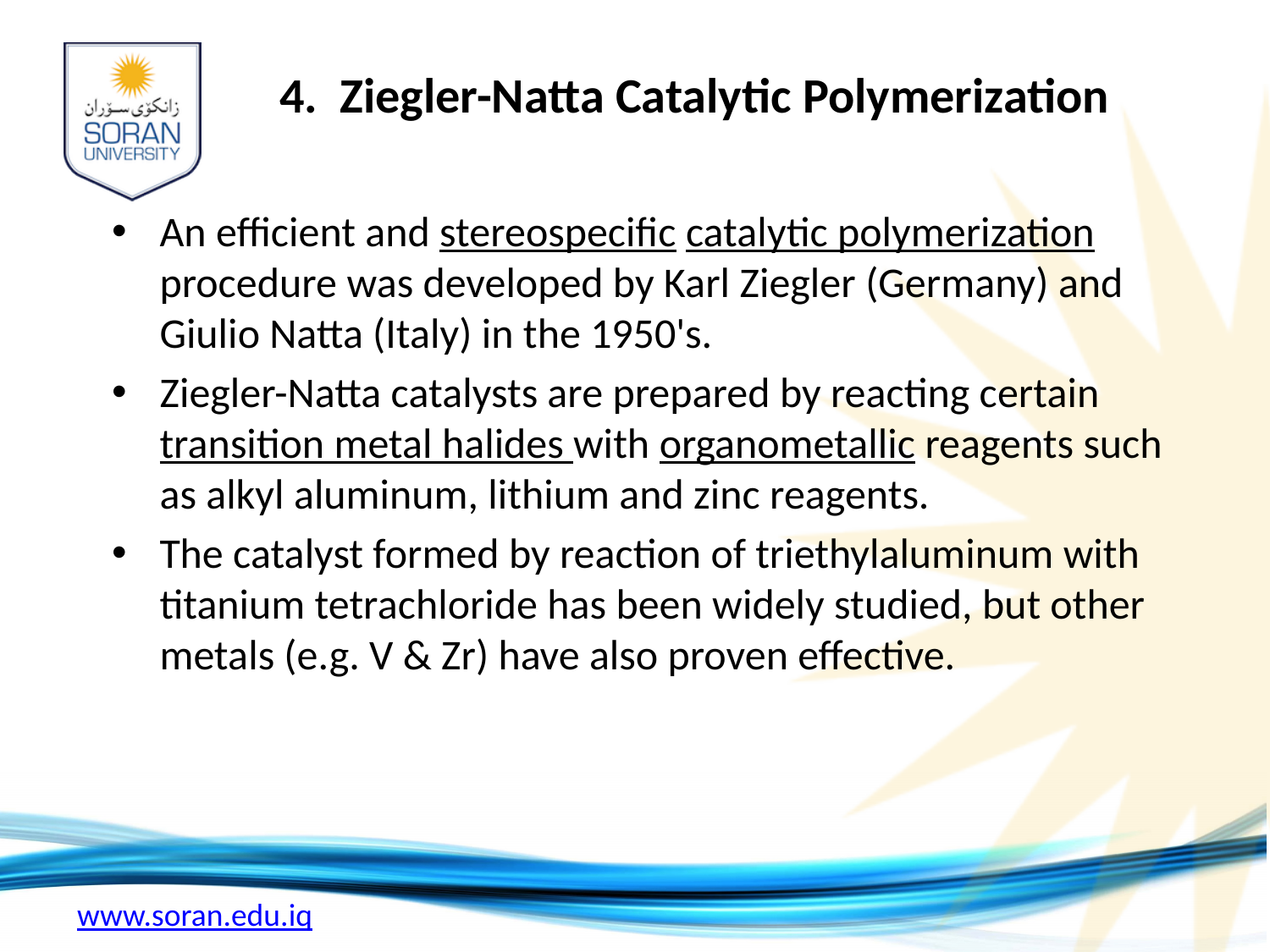

# 4.  Ziegler-Natta Catalytic Polymerization
An efficient and stereospecific catalytic polymerization procedure was developed by Karl Ziegler (Germany) and Giulio Natta (Italy) in the 1950's.
Ziegler-Natta catalysts are prepared by reacting certain transition metal halides with organometallic reagents such as alkyl aluminum, lithium and zinc reagents.
The catalyst formed by reaction of triethylaluminum with titanium tetrachloride has been widely studied, but other metals (e.g. V & Zr) have also proven effective.